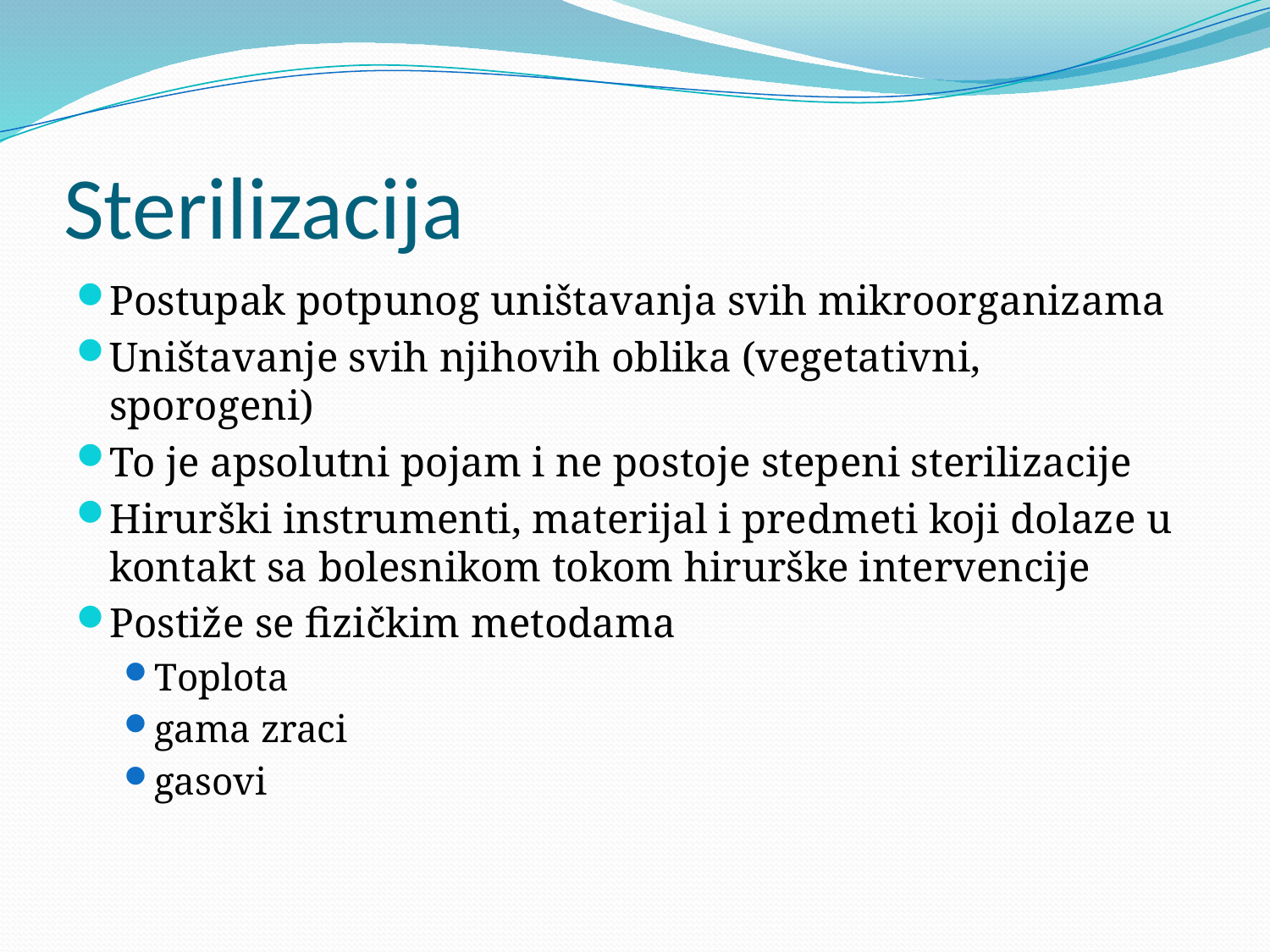

# Sterilizacija
Postupak potpunog uništavanja svih mikroorganizama
Uništavanje svih njihovih oblika (vegetativni, sporogeni)
To je apsolutni pojam i ne postoje stepeni sterilizacije
Hirurški instrumenti, materijal i predmeti koji dolaze u kontakt sa bolesnikom tokom hirurške intervencije
Postiže se fizičkim metodama
Toplota
gama zraci
gasovi